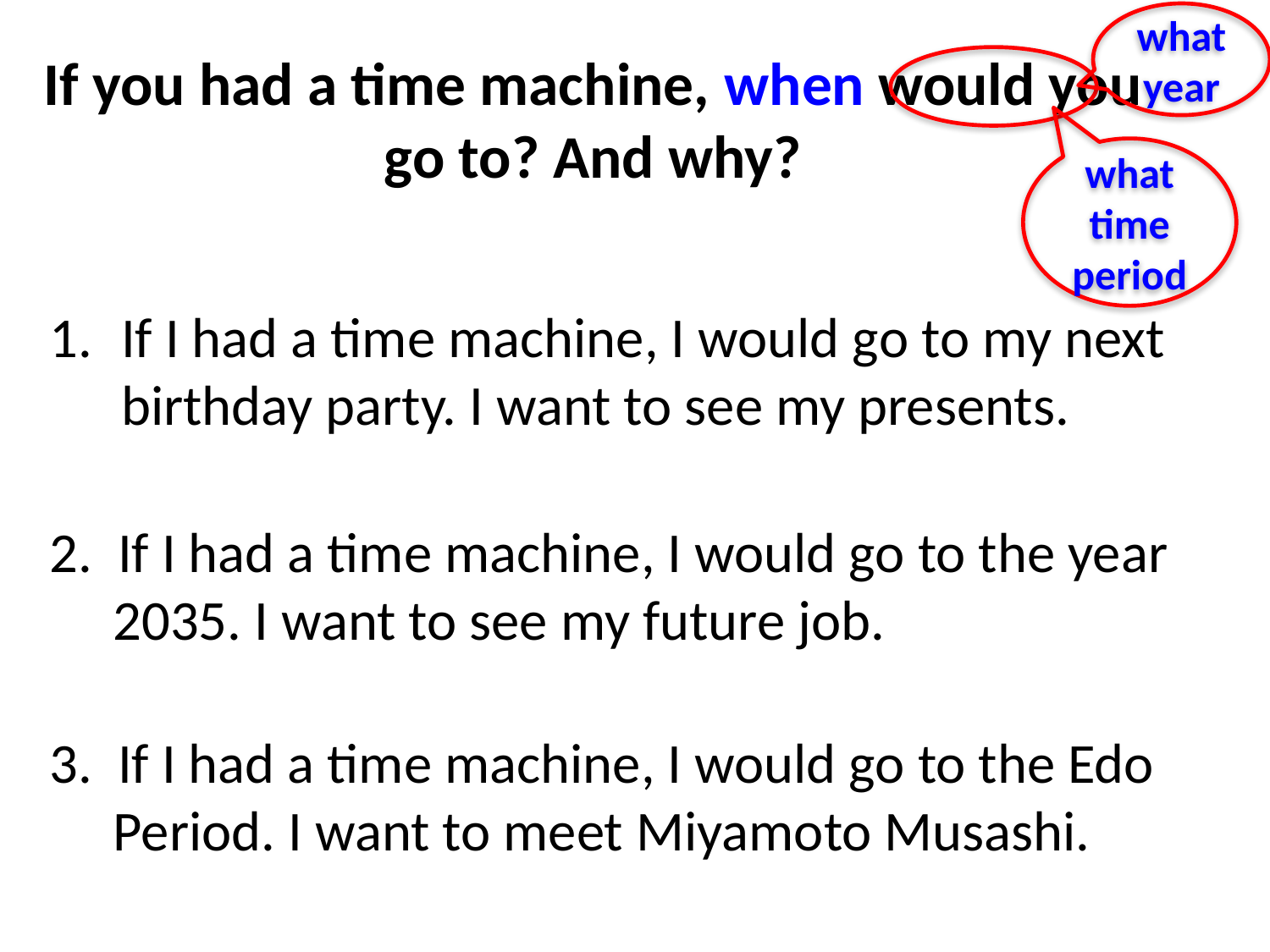

what year
# If you had a time machine, when would you go to? And why?

what time period

If I had a time machine, I would go to my next birthday party. I want to see my presents.
2.  If I had a time machine, I would go to the year
     2035. I want to see my future job.

3.  If I had a time machine, I would go to the Edo
     Period. I want to meet Miyamoto Musashi.